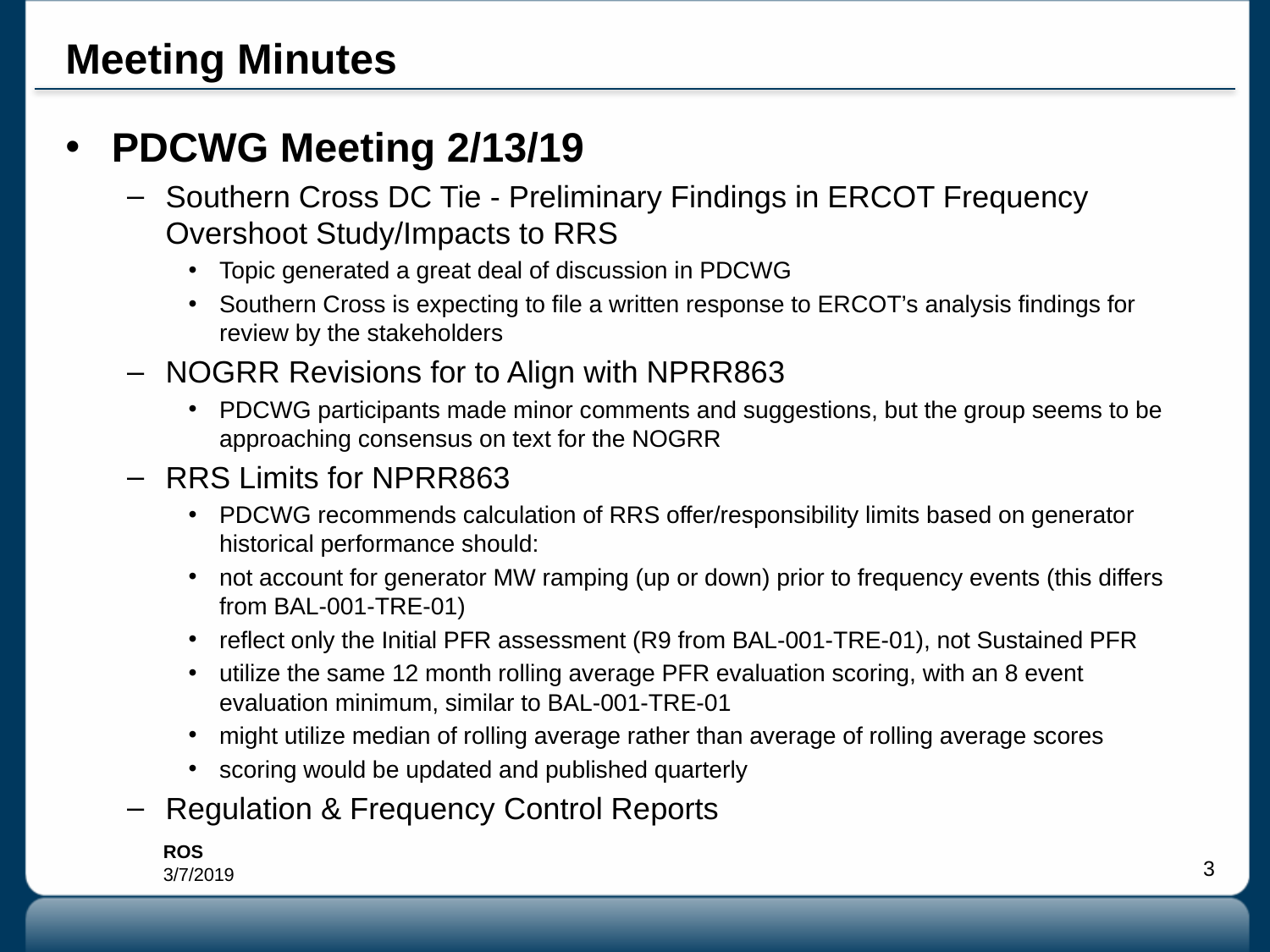

# Meeting Minutes
PDCWG Meeting 2/13/19
Southern Cross DC Tie - Preliminary Findings in ERCOT Frequency Overshoot Study/Impacts to RRS
Topic generated a great deal of discussion in PDCWG
Southern Cross is expecting to file a written response to ERCOT’s analysis findings for review by the stakeholders
NOGRR Revisions for to Align with NPRR863
PDCWG participants made minor comments and suggestions, but the group seems to be approaching consensus on text for the NOGRR
RRS Limits for NPRR863
PDCWG recommends calculation of RRS offer/responsibility limits based on generator historical performance should:
not account for generator MW ramping (up or down) prior to frequency events (this differs from BAL-001-TRE-01)
reflect only the Initial PFR assessment (R9 from BAL-001-TRE-01), not Sustained PFR
utilize the same 12 month rolling average PFR evaluation scoring, with an 8 event evaluation minimum, similar to BAL-001-TRE-01
might utilize median of rolling average rather than average of rolling average scores
scoring would be updated and published quarterly
Regulation & Frequency Control Reports